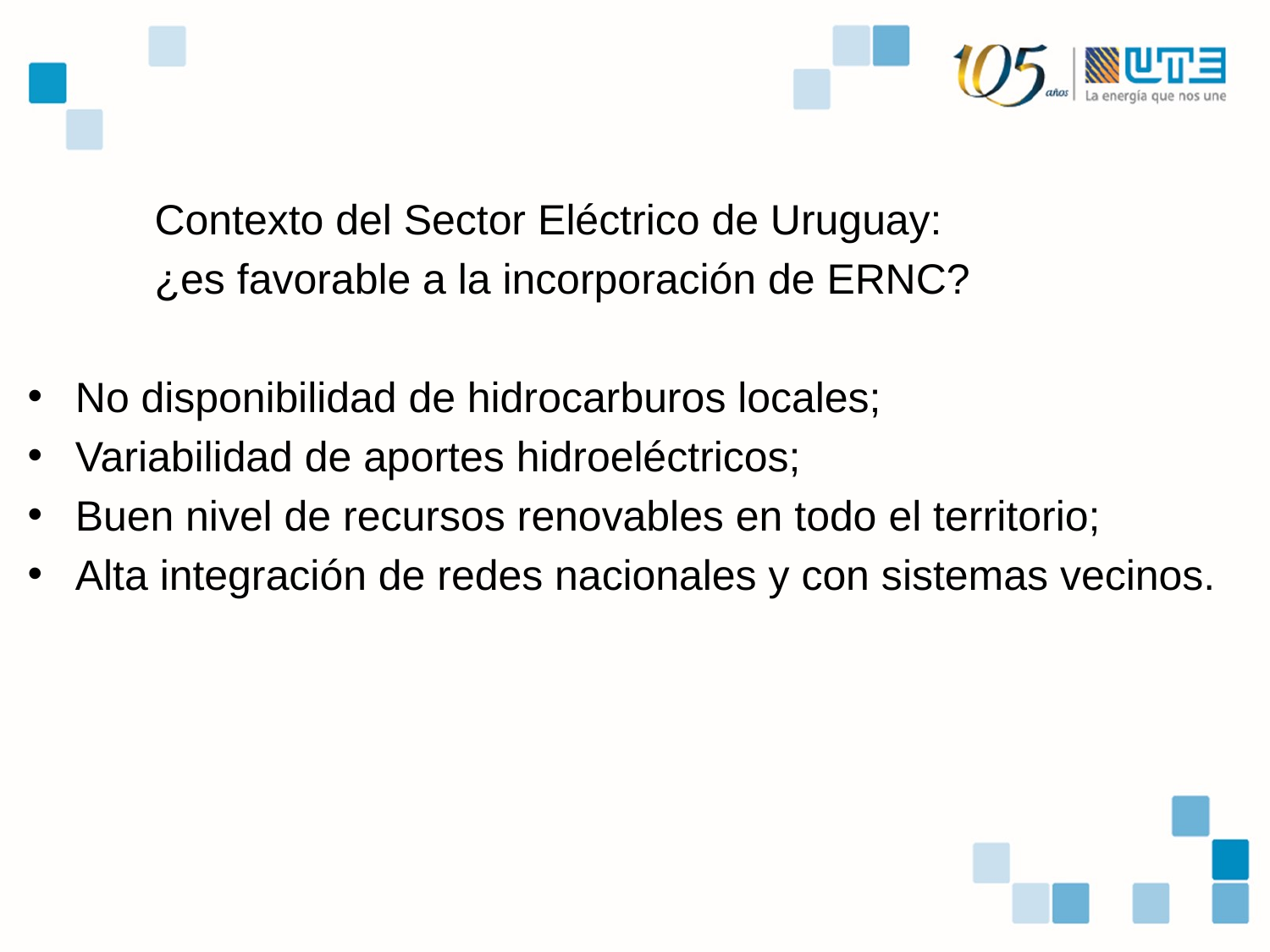

Contexto del Sector Eléctrico de Uruguay:
	¿es favorable a la incorporación de ERNC?

No disponibilidad de hidrocarburos locales;
Variabilidad de aportes hidroeléctricos;
Buen nivel de recursos renovables en todo el territorio;
Alta integración de redes nacionales y con sistemas vecinos.